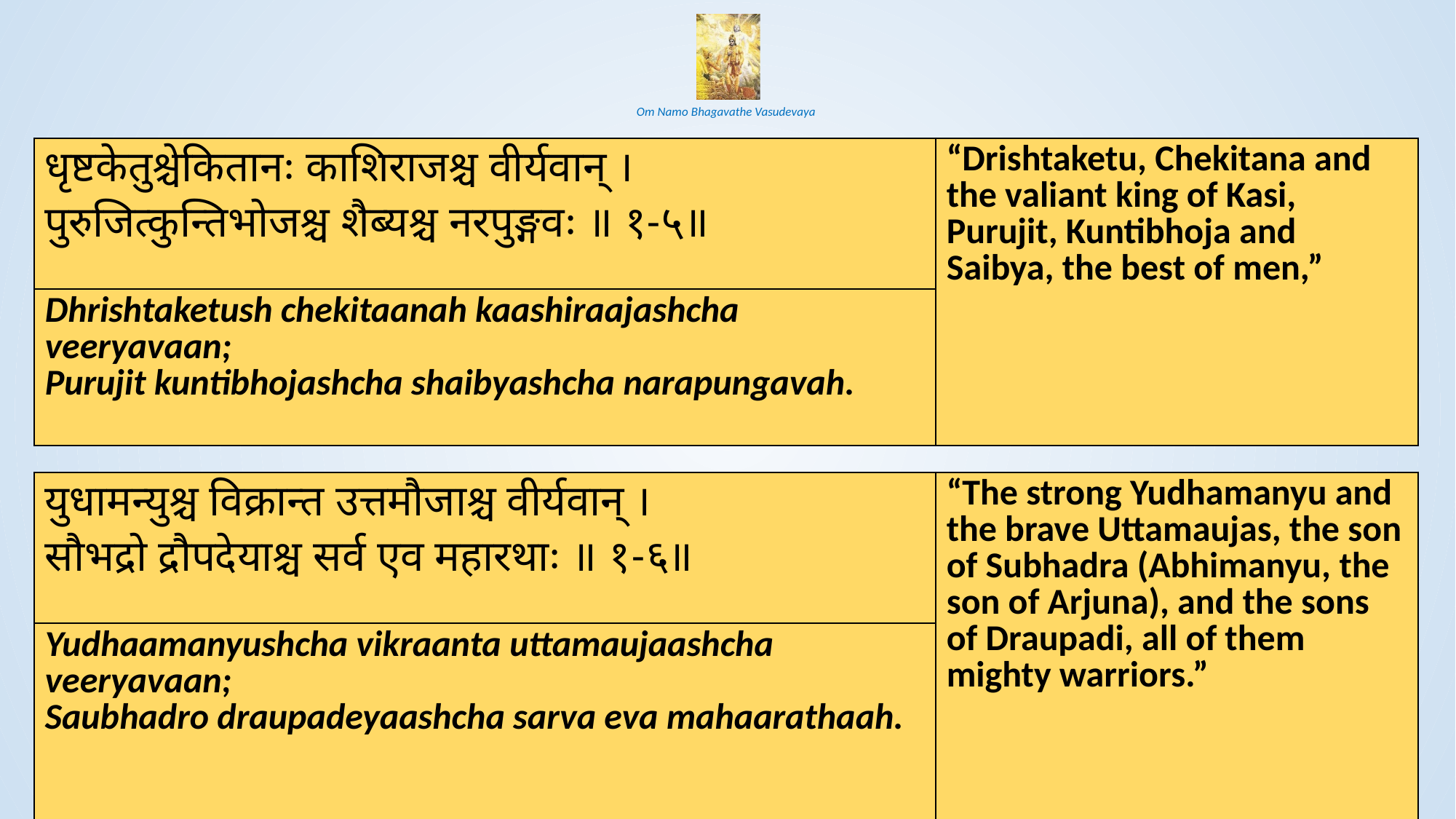

# Om Namo Bhagavathe Vasudevaya
| धृष्टकेतुश्चेकितानः काशिराजश्च वीर्यवान् । पुरुजित्कुन्तिभोजश्च शैब्यश्च नरपुङ्गवः ॥ १-५॥ | “Drishtaketu, Chekitana and the valiant king of Kasi, Purujit, Kuntibhoja and Saibya, the best of men,” |
| --- | --- |
| Dhrishtaketush chekitaanah kaashiraajashcha veeryavaan; Purujit kuntibhojashcha shaibyashcha narapungavah. |  |
| युधामन्युश्च विक्रान्त उत्तमौजाश्च वीर्यवान् । सौभद्रो द्रौपदेयाश्च सर्व एव महारथाः ॥ १-६॥ | “The strong Yudhamanyu and the brave Uttamaujas, the son of Subhadra (Abhimanyu, the son of Arjuna), and the sons of Draupadi, all of them mighty warriors.” |
| --- | --- |
| Yudhaamanyushcha vikraanta uttamaujaashcha veeryavaan; Saubhadro draupadeyaashcha sarva eva mahaarathaah. |  |